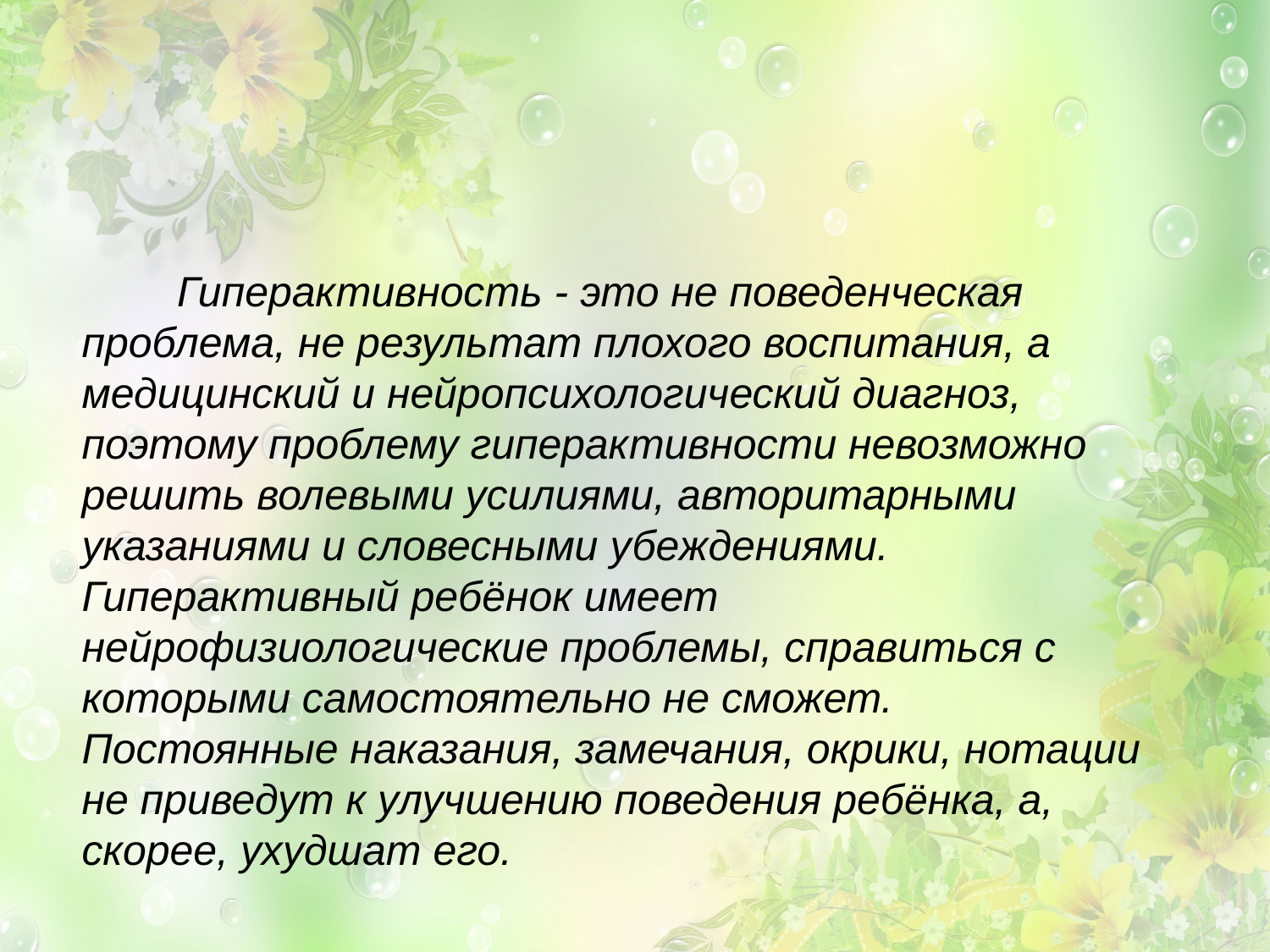

Гиперактивность - это не поведенческая проблема, не результат плохого воспитания, а медицинский и нейропсихологический диагноз, поэтому проблему гиперактивности невозможно решить волевыми усилиями, авторитарными указаниями и словесными убеждениями. Гиперактивный ребёнок имеет нейрофизиологические проблемы, справиться с которыми самостоятельно не сможет. Постоянные наказания, замечания, окрики, нотации не приведут к улучшению поведения ребёнка, а, скорее, ухудшат его.